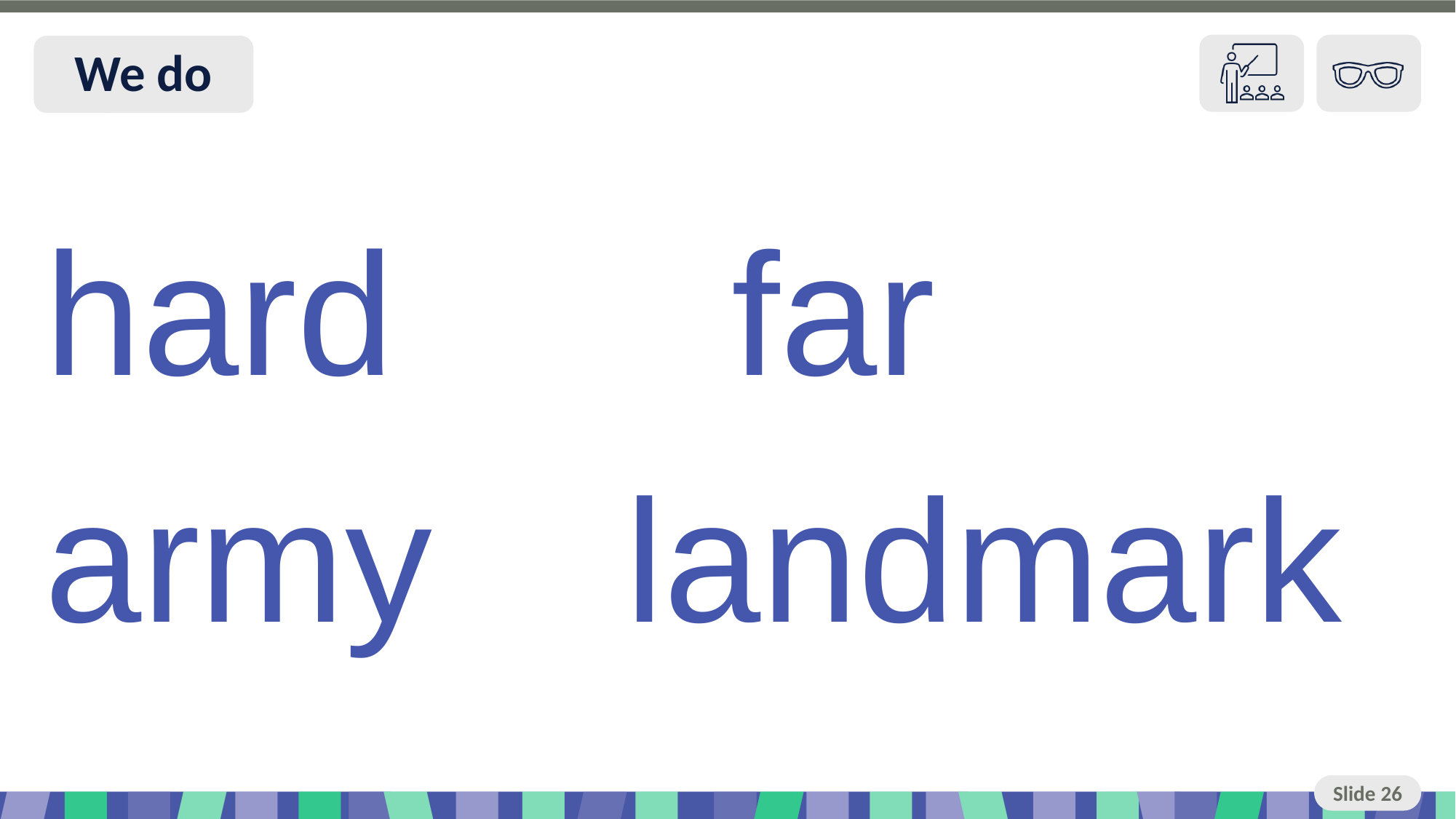

Slide 26 We do
hard       far
army    landmark